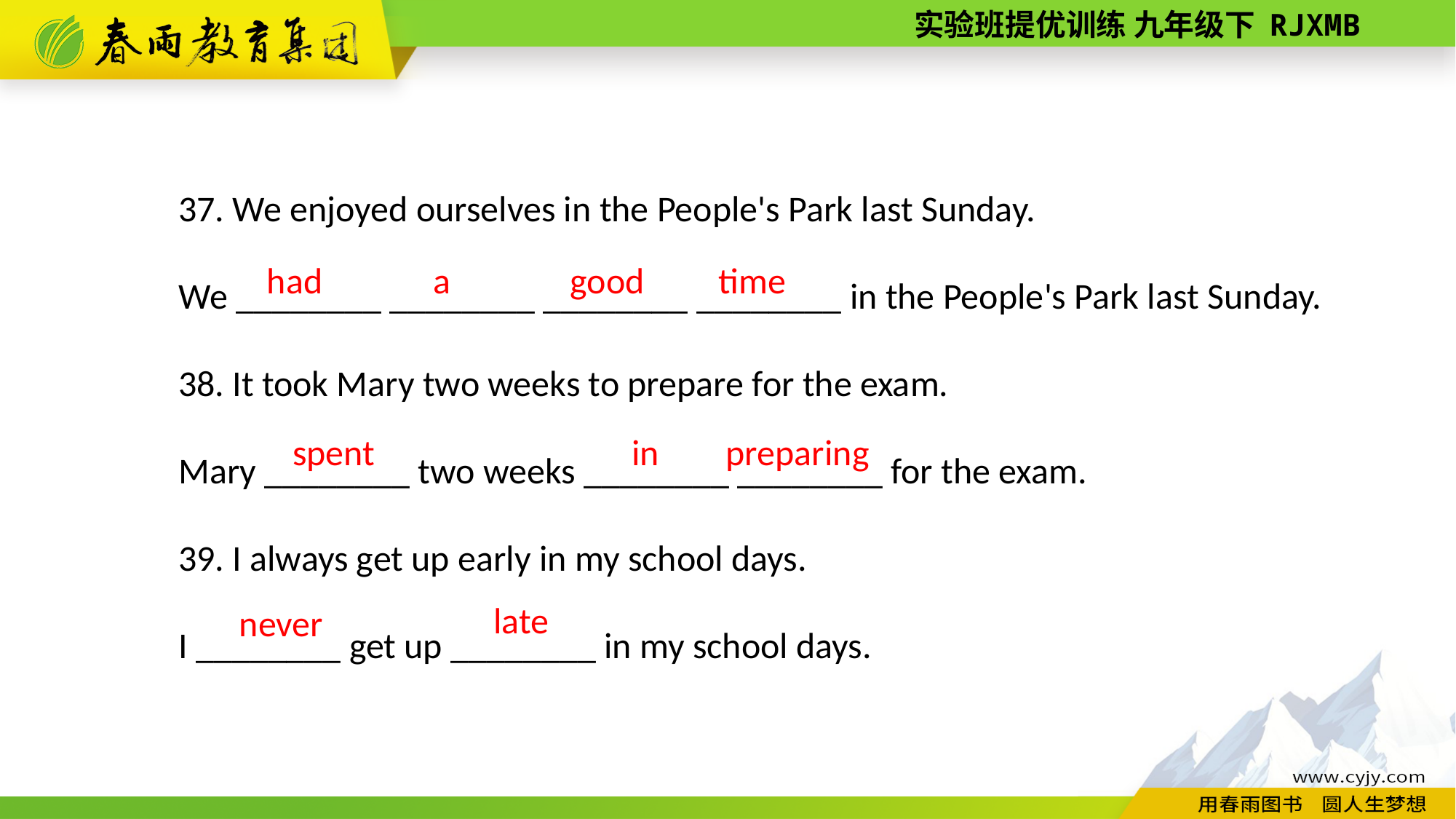

37. We enjoyed ourselves in the People's Park last Sunday.
We ________ ________ ________ ________ in the People's Park last Sunday.
38. It took Mary two weeks to prepare for the exam.
Mary ________ two weeks ________ ________ for the exam.
39. I always get up early in my school days.
I ________ get up ________ in my school days.
time
good
a
had
spent
in
preparing
late
never